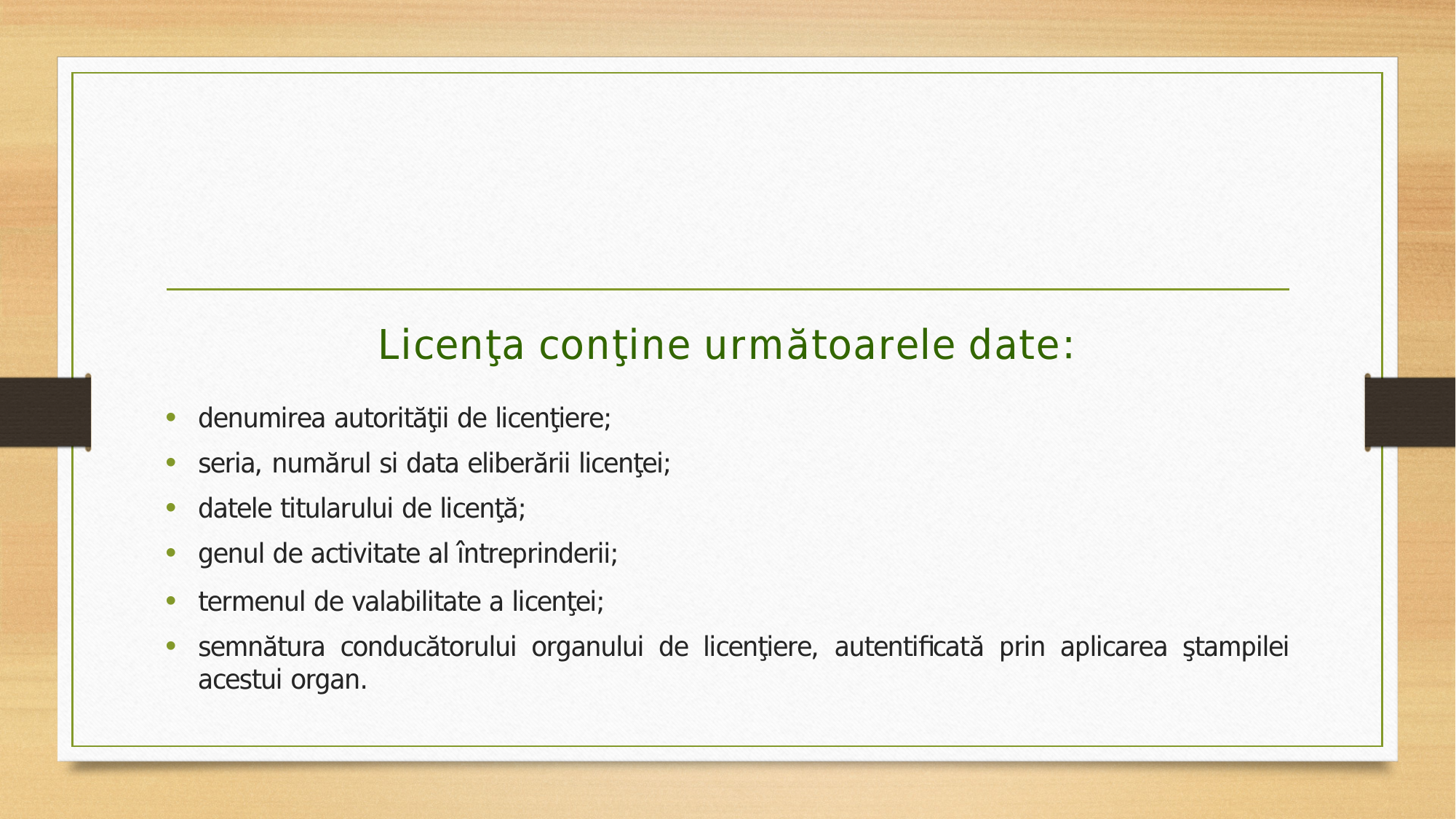

Licenţa conţine următoarele date:

denumirea autorităţii de licenţiere;
seria, numărul si data eliberării licenţei;
datele titularului de licenţă;
genul de activitate al întreprinderii;
termenul de valabilitate a licenţei;
semnătura conducătorului organului de licenţiere, autentificată prin aplicarea ştampilei acestui organ.